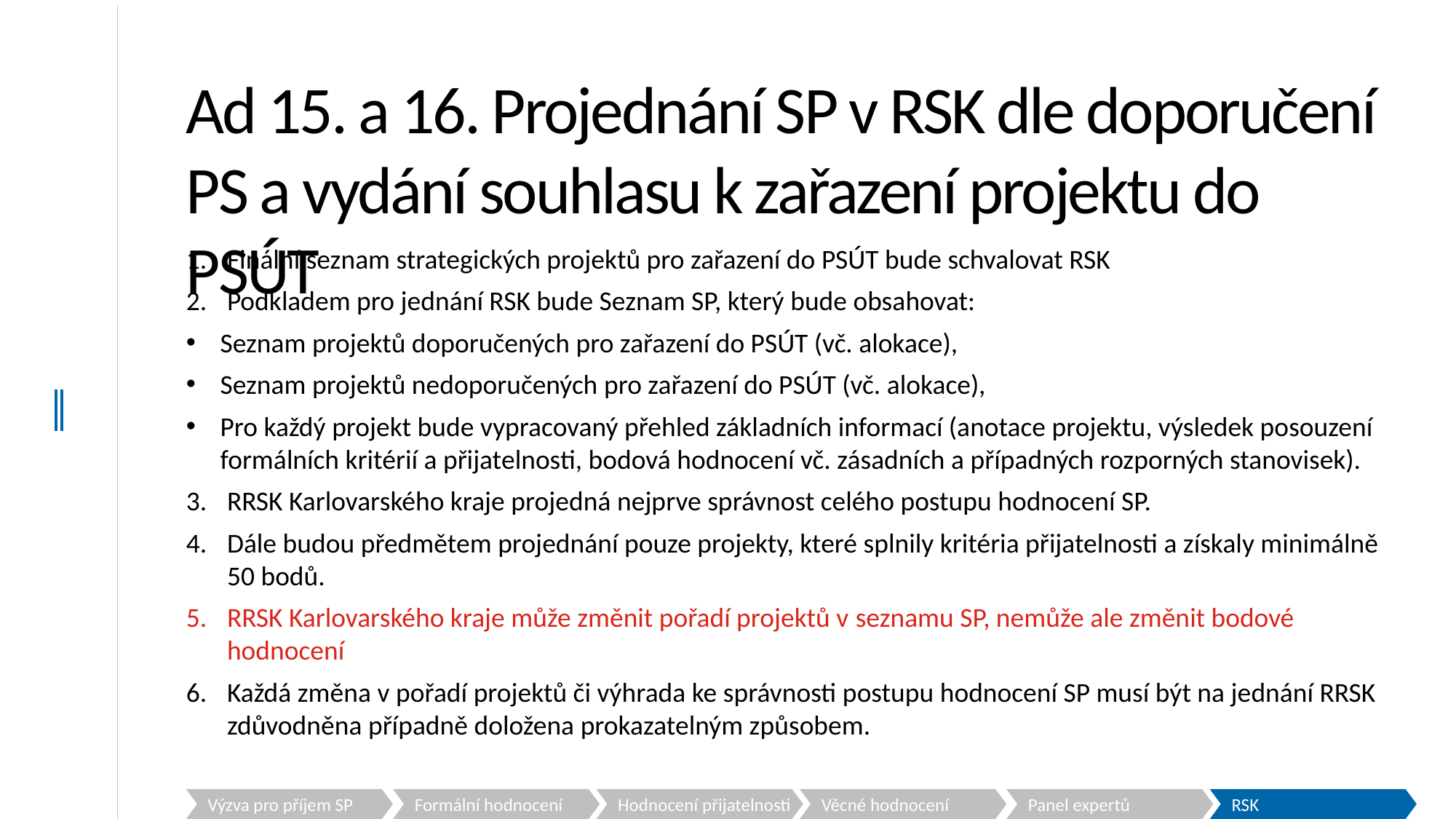

# Ad 15. a 16. Projednání SP v RSK dle doporučení PS a vydání souhlasu k zařazení projektu do PSÚT
Finální seznam strategických projektů pro zařazení do PSÚT bude schvalovat RSK
Podkladem pro jednání RSK bude Seznam SP, který bude obsahovat:
Seznam projektů doporučených pro zařazení do PSÚT (vč. alokace),
Seznam projektů nedoporučených pro zařazení do PSÚT (vč. alokace),
Pro každý projekt bude vypracovaný přehled základních informací (anotace projektu, výsledek posouzení formálních kritérií a přijatelnosti, bodová hodnocení vč. zásadních a případných rozporných stanovisek).
RRSK Karlovarského kraje projedná nejprve správnost celého postupu hodnocení SP.
Dále budou předmětem projednání pouze projekty, které splnily kritéria přijatelnosti a získaly minimálně 50 bodů.
RRSK Karlovarského kraje může změnit pořadí projektů v seznamu SP, nemůže ale změnit bodové hodnocení
Každá změna v pořadí projektů či výhrada ke správnosti postupu hodnocení SP musí být na jednání RRSK zdůvodněna případně doložena prokazatelným způsobem.

Formální hodnocení
Hodnocení přijatelnosti
Panel expertů
RSK
Výzva pro příjem SP
Věcné hodnocení